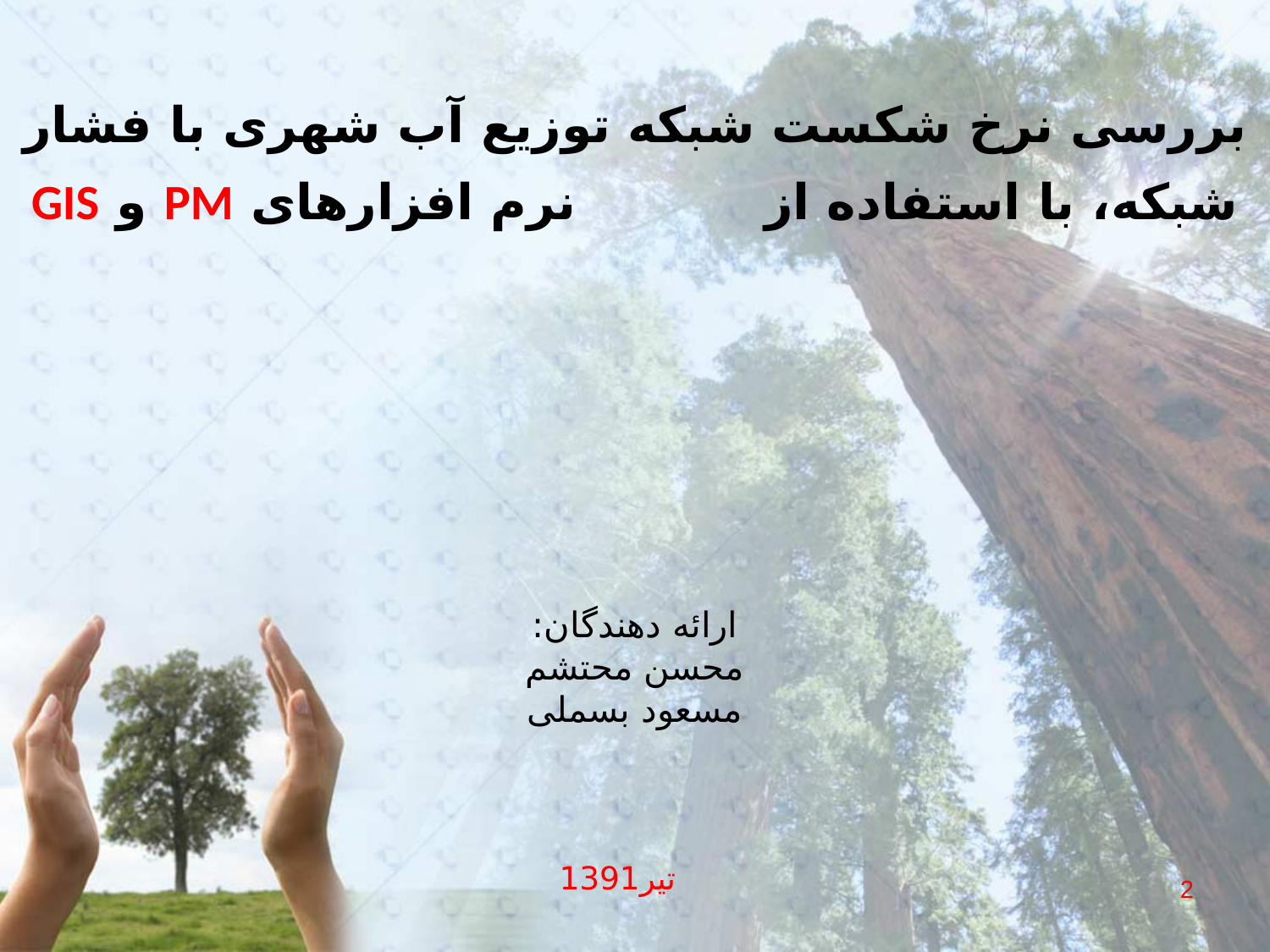

بررسی نرخ شکست شبکه توزیع آب شهری با فشار شبکه، با استفاده از           نرم افزارهای PM و GIS

ارائه دهندگان:
محسن محتشم
مسعود بسملی

تیر1391
2